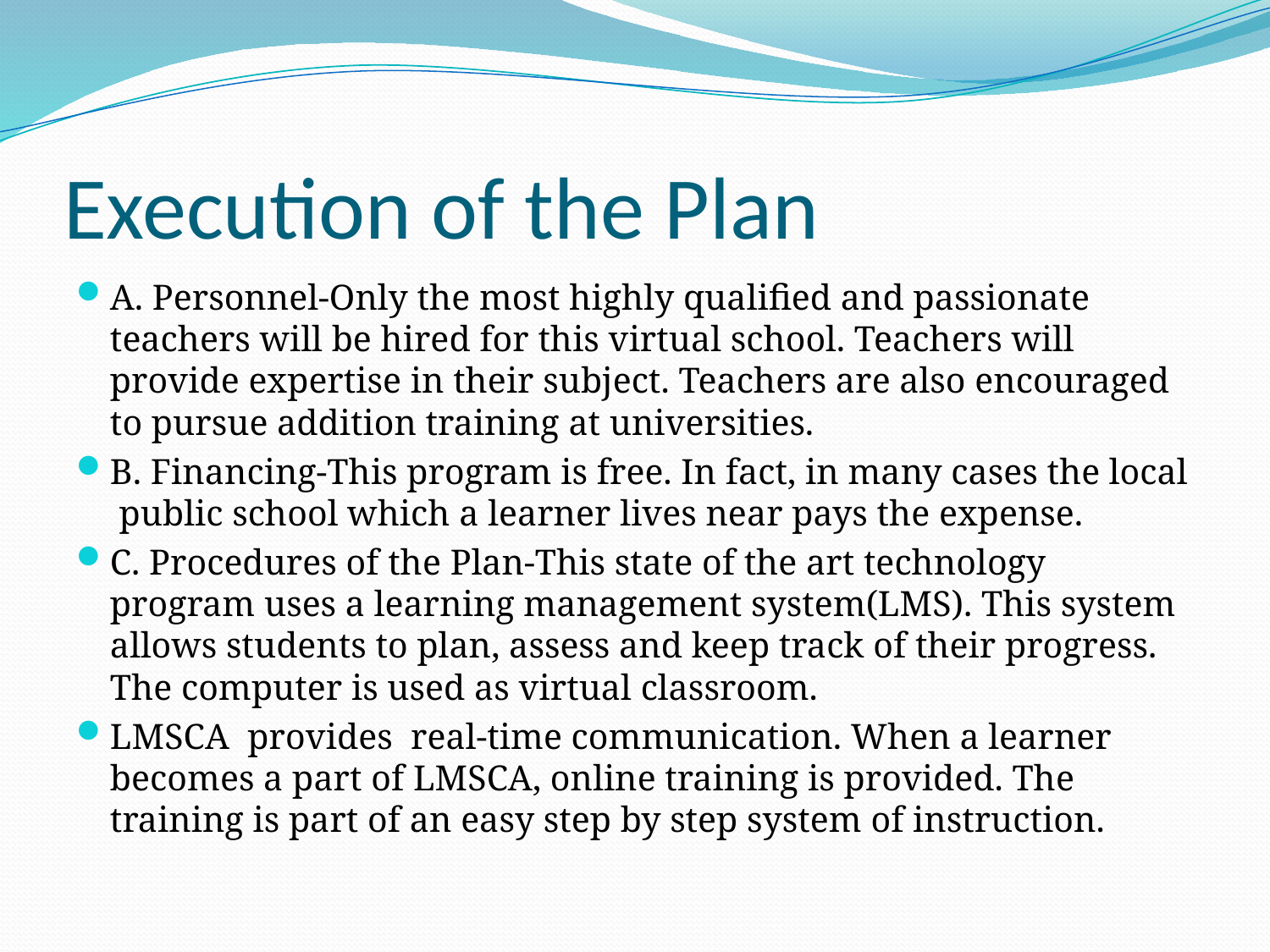

# Execution of the Plan
A. Personnel-Only the most highly qualified and passionate  teachers will be hired for this virtual school. Teachers will provide expertise in their subject. Teachers are also encouraged to pursue addition training at universities.
B. Financing-This program is free. In fact, in many cases the local  public school which a learner lives near pays the expense.
C. Procedures of the Plan-This state of the art technology program uses a learning management system(LMS). This system allows students to plan, assess and keep track of their progress.  The computer is used as virtual classroom.
LMSCA  provides  real-time communication. When a learner becomes a part of LMSCA, online training is provided. The training is part of an easy step by step system of instruction.